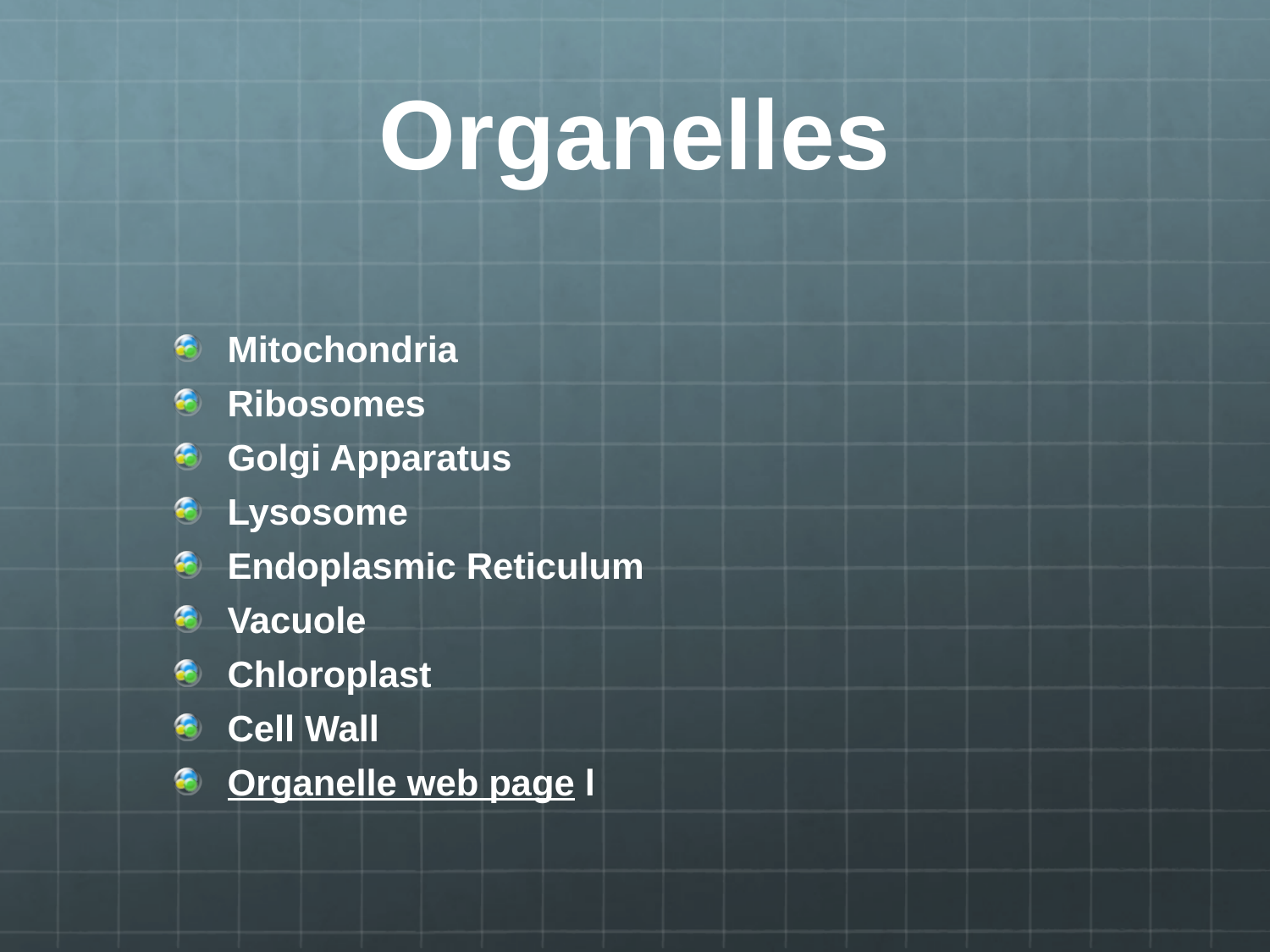

# Organelles

Mitochondria
Ribosomes
Golgi Apparatus
Lysosome
Endoplasmic Reticulum
Vacuole
Chloroplast
Cell Wall
Organelle web page l